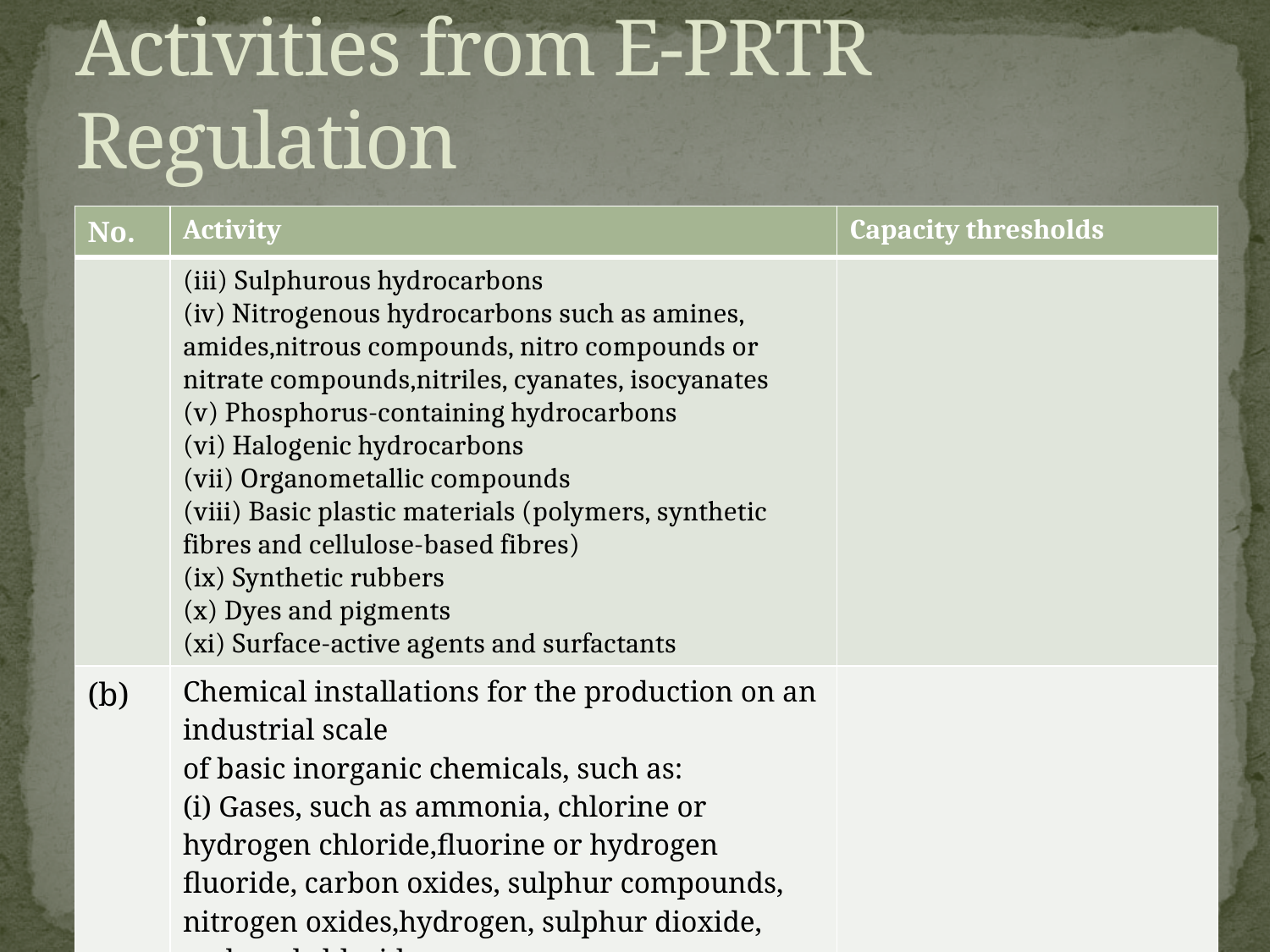

# Activities from E-PRTR Regulation
| No. | Activity | Capacity thresholds |
| --- | --- | --- |
|  | (iii) Sulphurous hydrocarbons (iv) Nitrogenous hydrocarbons such as amines, amides,nitrous compounds, nitro compounds or nitrate compounds,nitriles, cyanates, isocyanates (v) Phosphorus-containing hydrocarbons (vi) Halogenic hydrocarbons (vii) Organometallic compounds (viii) Basic plastic materials (polymers, synthetic fibres and cellulose-based fibres) (ix) Synthetic rubbers (x) Dyes and pigments (xi) Surface-active agents and surfactants |  |
| (b) | Chemical installations for the production on an industrial scale of basic inorganic chemicals, such as: (i) Gases, such as ammonia, chlorine or hydrogen chloride,fluorine or hydrogen fluoride, carbon oxides, sulphur compounds, nitrogen oxides,hydrogen, sulphur dioxide, carbonyl chloride |  |